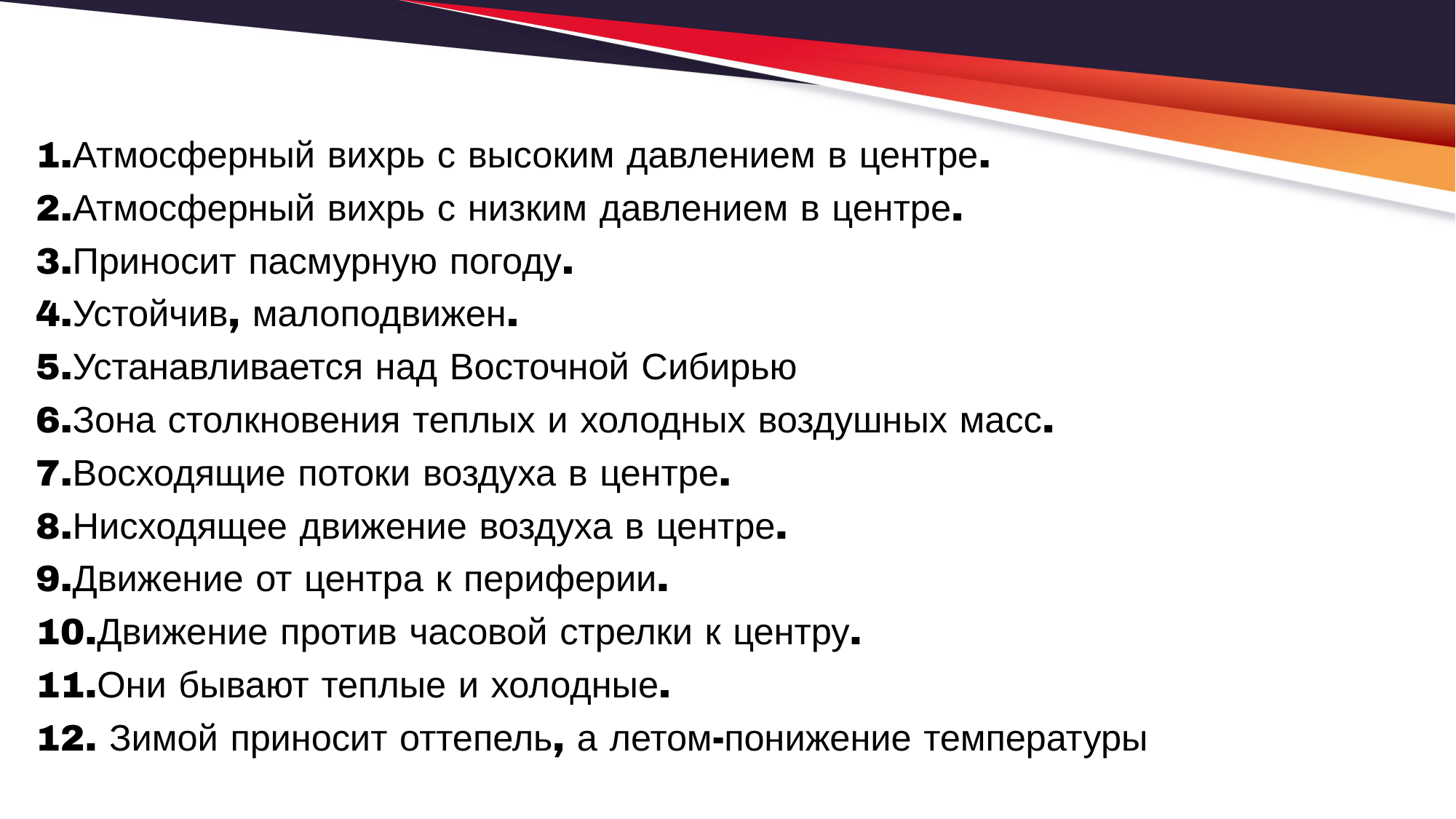

1.Атмосферный вихрь с высоким давлением в центре.
2.Атмосферный вихрь с низким давлением в центре.
3.Приносит пасмурную погоду.
4.Устойчив, малоподвижен.
5.Устанавливается над Восточной Сибирью
6.Зона столкновения теплых и холодных воздушных масс.
7.Восходящие потоки воздуха в центре.
8.Нисходящее движение воздуха в центре.
9.Движение от центра к периферии.
10.Движение против часовой стрелки к центру.
11.Они бывают теплые и холодные.
12. Зимой приносит оттепель, а летом-понижение температуры